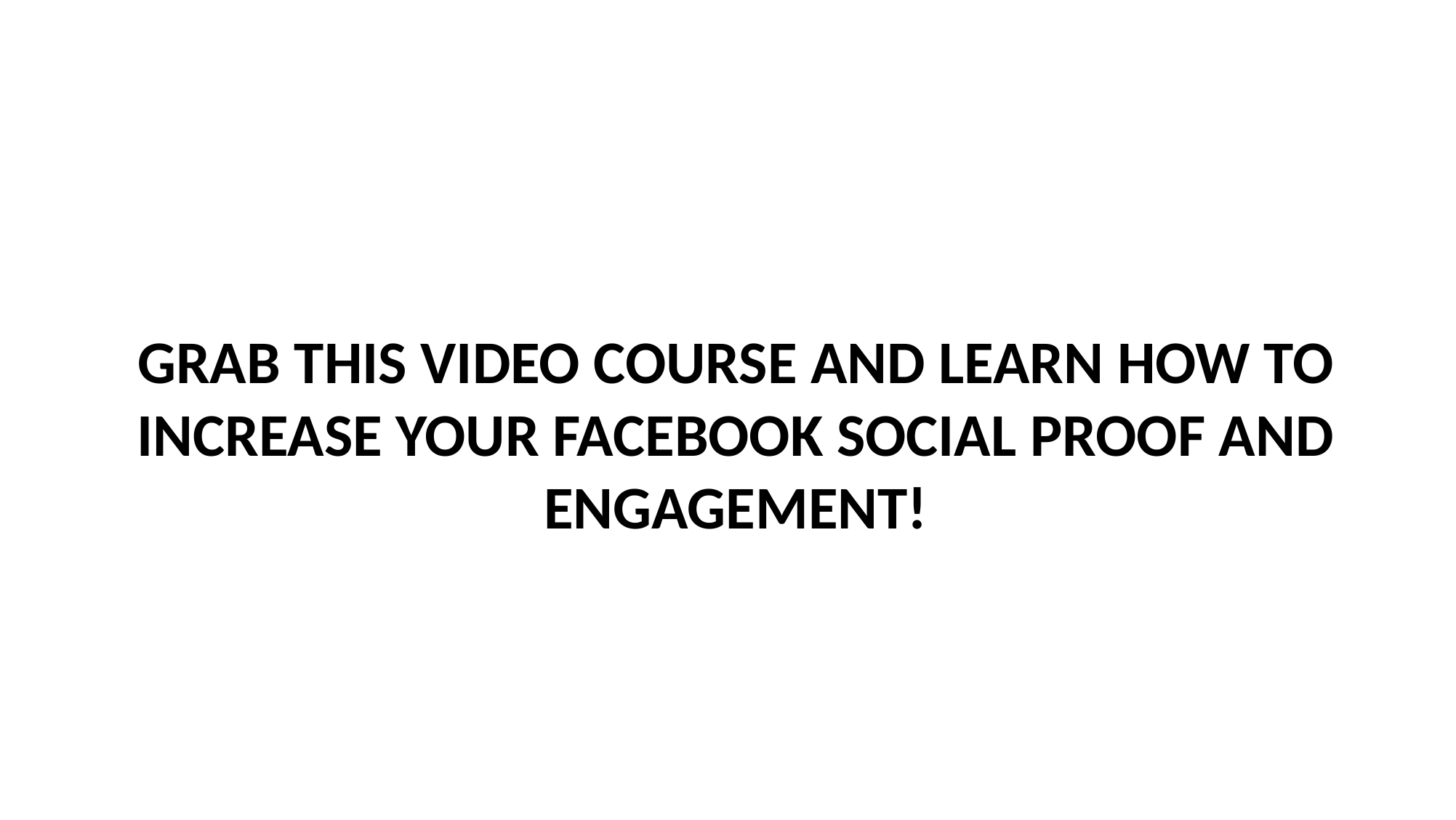

# Grab this video course and learn how to increase your Facebook social proof and engagement!